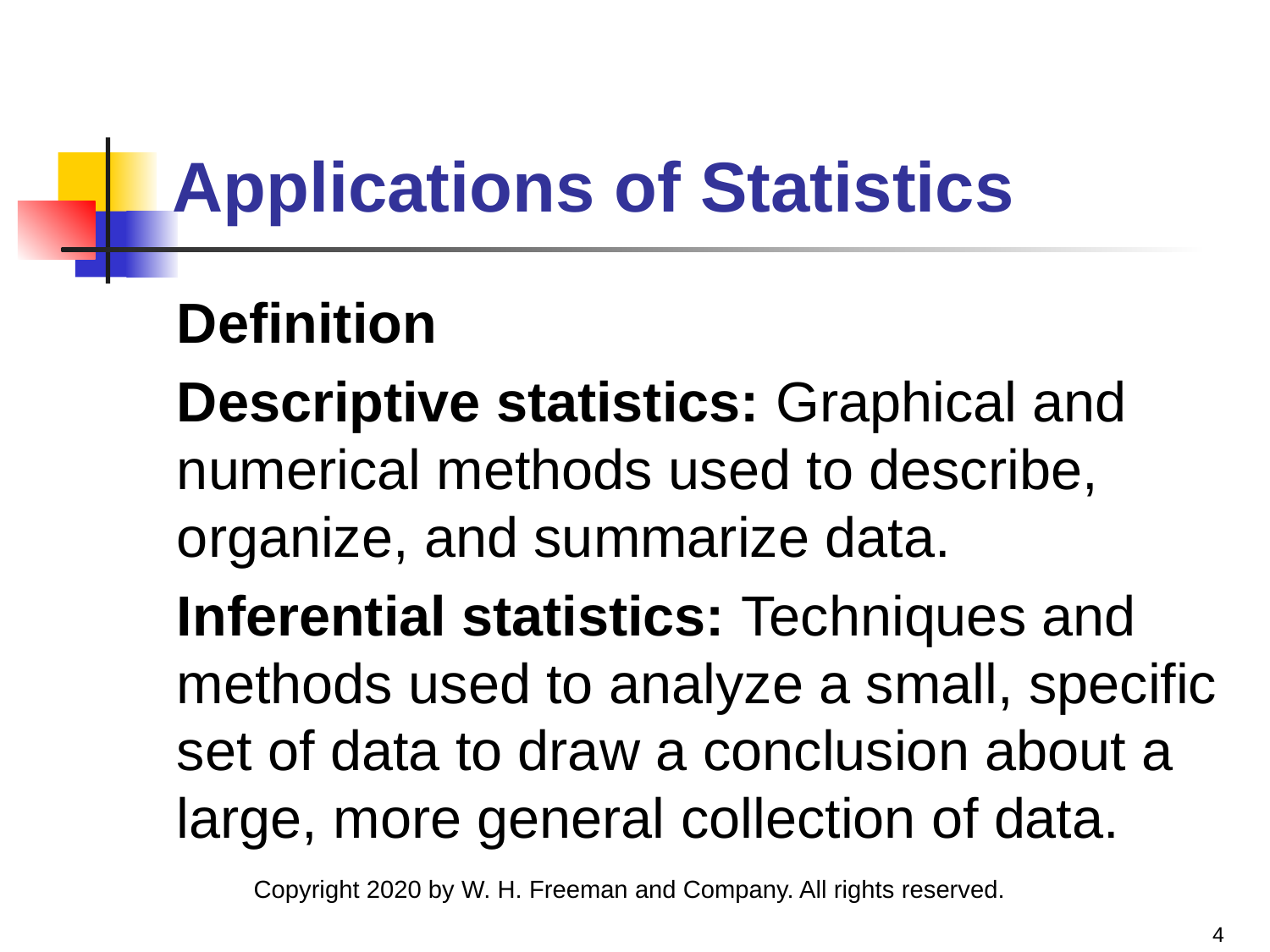

# Applications of Statistics
Definition
Descriptive statistics: Graphical and numerical methods used to describe, organize, and summarize data.
Inferential statistics: Techniques and methods used to analyze a small, specific set of data to draw a conclusion about a large, more general collection of data.